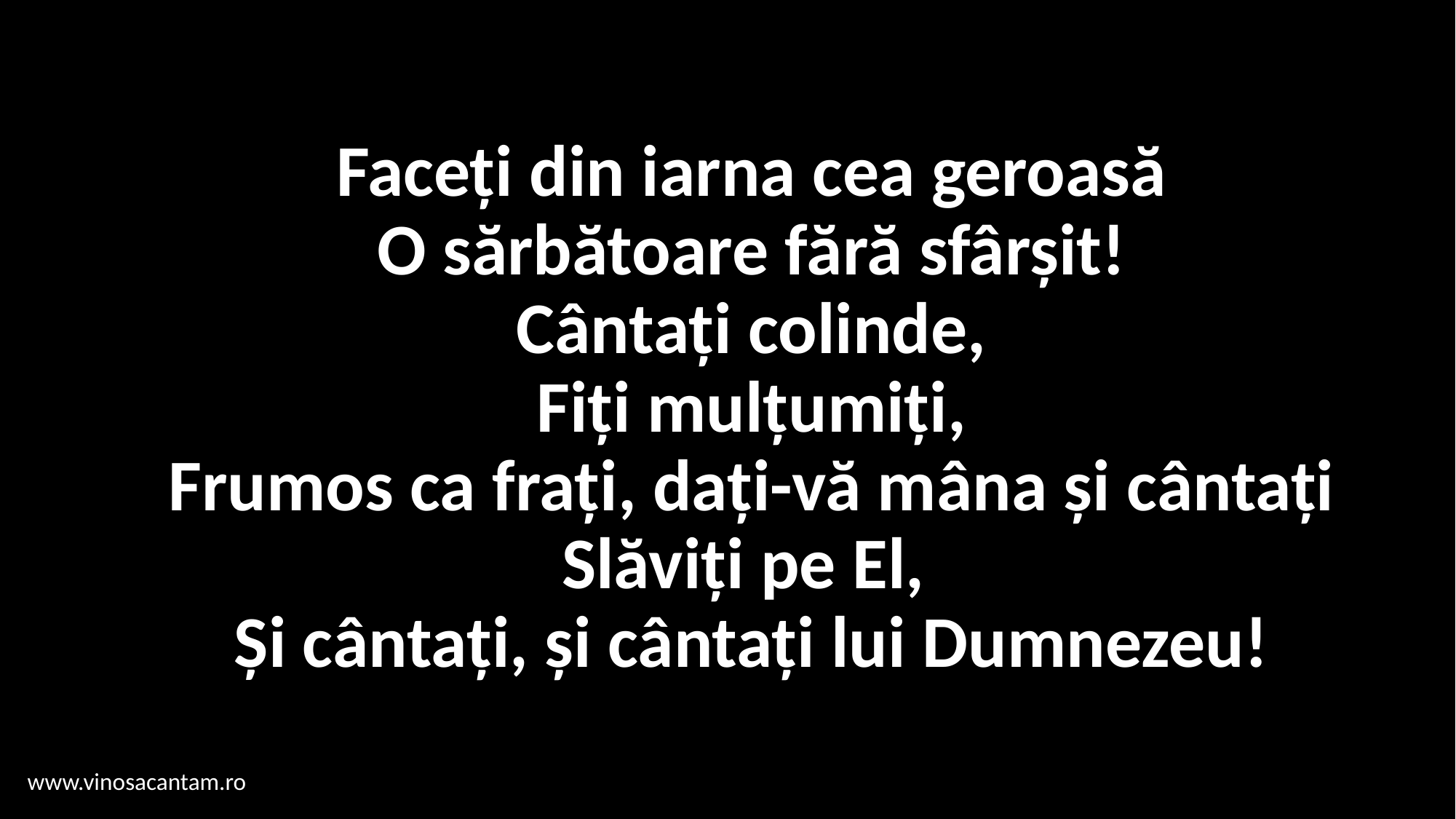

# Faceți din iarna cea geroasă O sărbătoare fără sfârșit! Cântați colinde, Fiți mulțumiți, Frumos ca frați, dați-vă mâna și cântați Slăviți pe El, Și cântați, și cântați lui Dumnezeu!
www.vinosacantam.ro